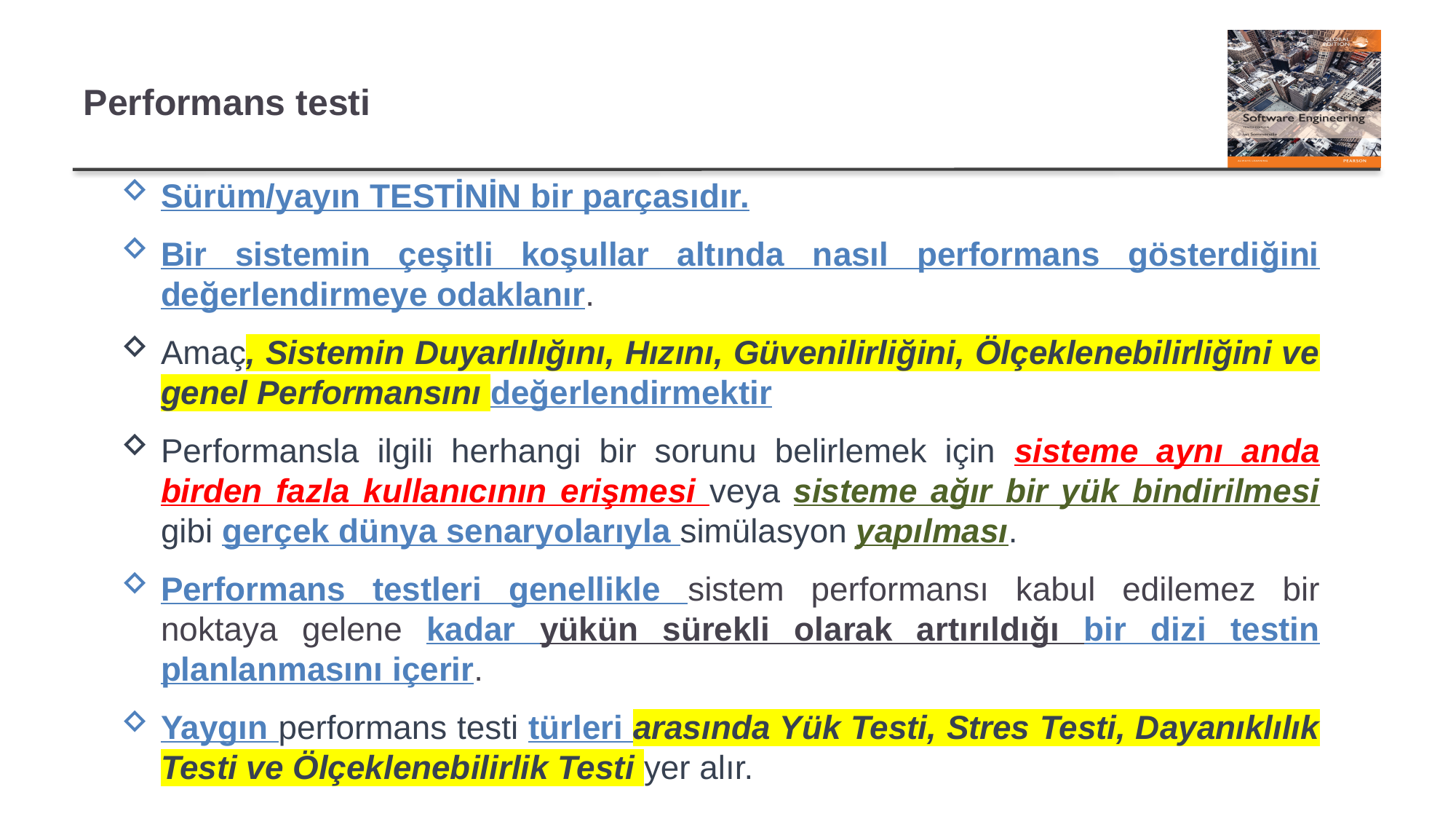

# Performans testi
Sürüm/yayın TESTİNİN bir parçasıdır.
Bir sistemin çeşitli koşullar altında nasıl performans gösterdiğini değerlendirmeye odaklanır.
Amaç, Sistemin Duyarlılığını, Hızını, Güvenilirliğini, Ölçeklenebilirliğini ve genel Performansını değerlendirmektir
Performansla ilgili herhangi bir sorunu belirlemek için sisteme aynı anda birden fazla kullanıcının erişmesi veya sisteme ağır bir yük bindirilmesi gibi gerçek dünya senaryolarıyla simülasyon yapılması.
Performans testleri genellikle sistem performansı kabul edilemez bir noktaya gelene kadar yükün sürekli olarak artırıldığı bir dizi testin planlanmasını içerir.
Yaygın performans testi türleri arasında Yük Testi, Stres Testi, Dayanıklılık Testi ve Ölçeklenebilirlik Testi yer alır.